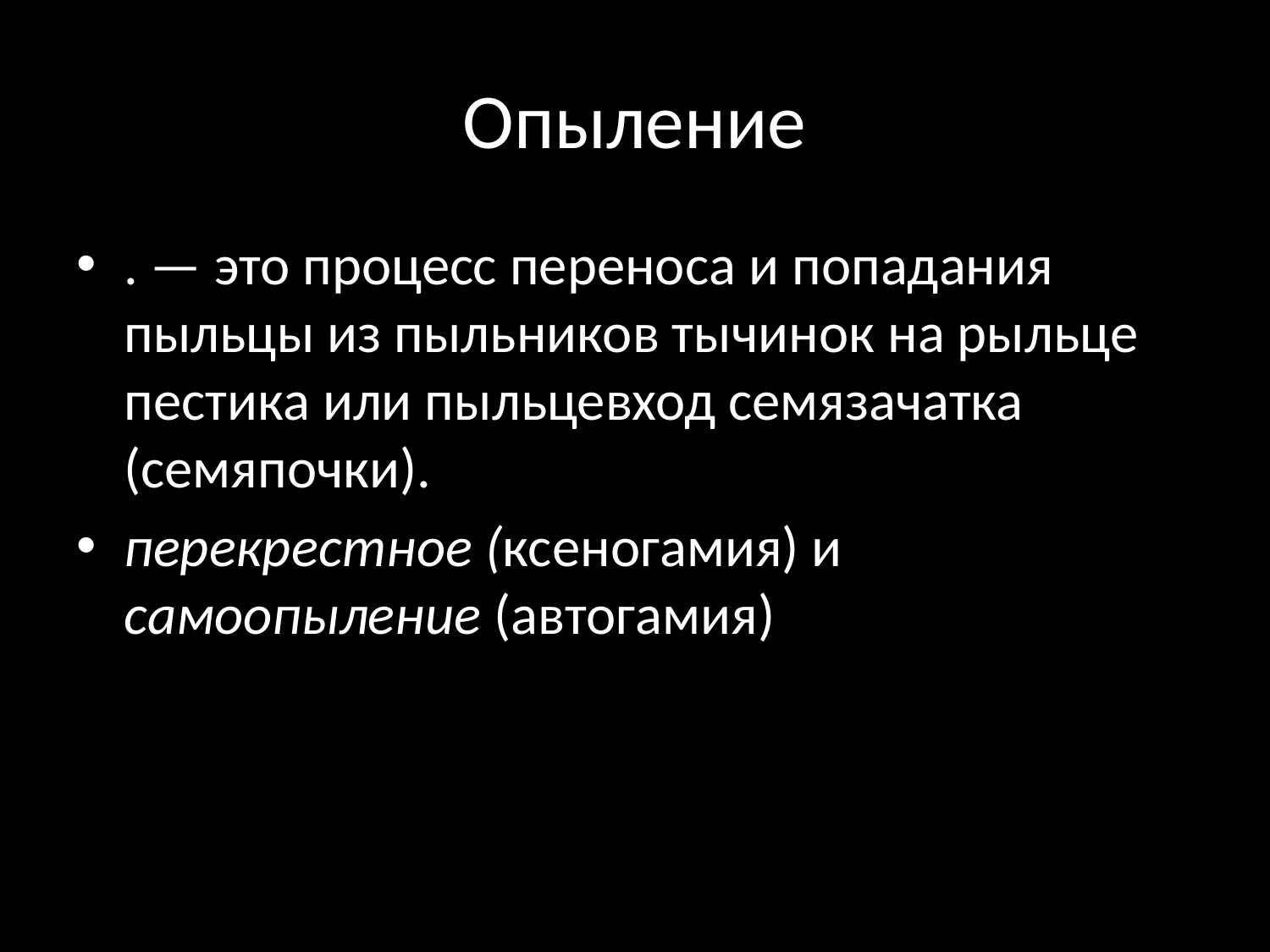

# Опыление
. — это процесс переноса и попадания пыльцы из пыльников тычинок на рыльце пестика или пыльцевход семязачатка (семяпочки).
перекрес­тное (ксеногамия) и самоопыление (автогамия)